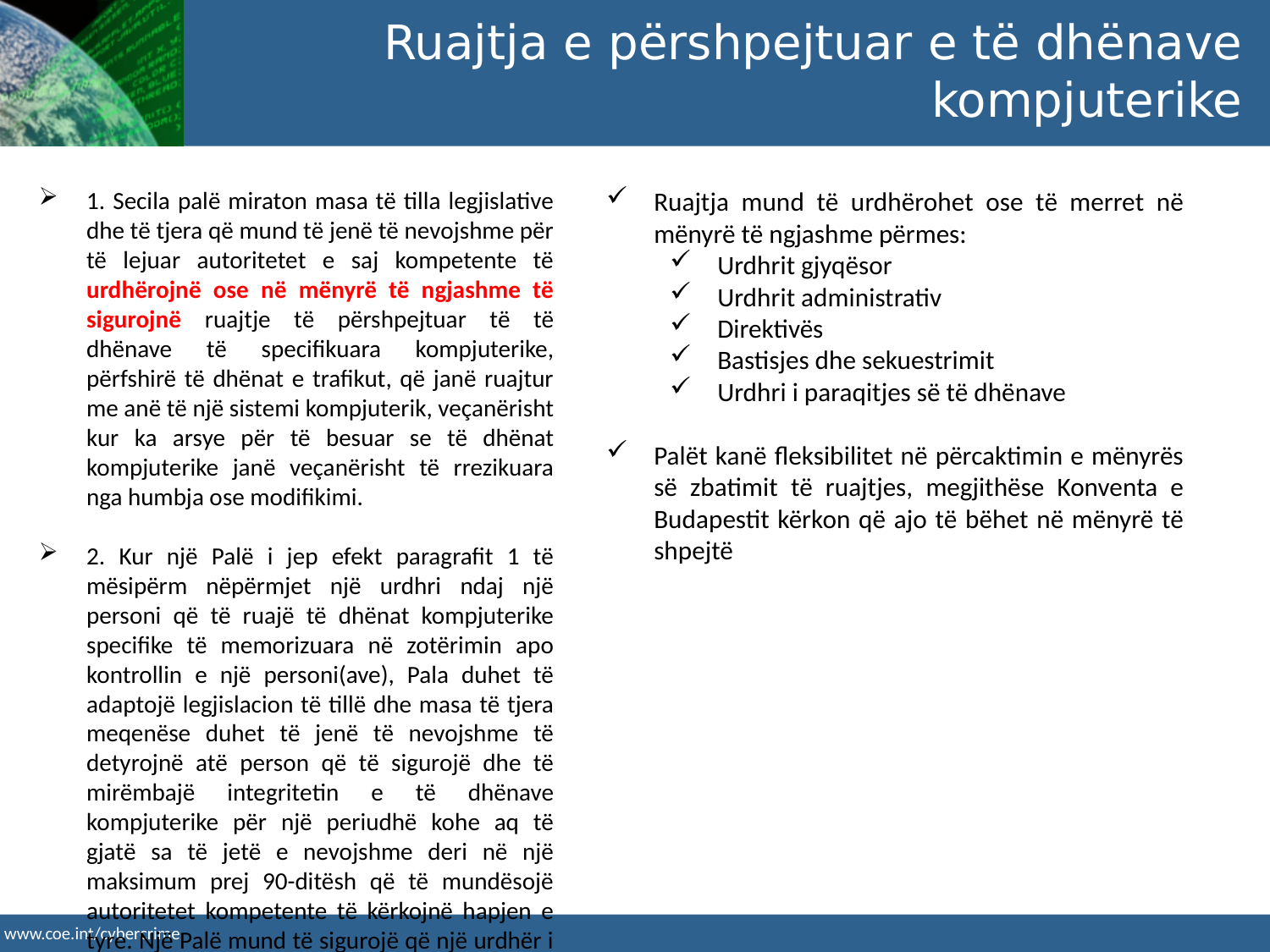

Ruajtja e përshpejtuar e të dhënave kompjuterike
1. Secila palë miraton masa të tilla legjislative dhe të tjera që mund të jenë të nevojshme për të lejuar autoritetet e saj kompetente të urdhërojnë ose në mënyrë të ngjashme të sigurojnë ruajtje të përshpejtuar të të dhënave të specifikuara kompjuterike, përfshirë të dhënat e trafikut, që janë ruajtur me anë të një sistemi kompjuterik, veçanërisht kur ka arsye për të besuar se të dhënat kompjuterike janë veçanërisht të rrezikuara nga humbja ose modifikimi.

2. Kur një Palë i jep efekt paragrafit 1 të mësipërm nëpërmjet një urdhri ndaj një personi që të ruajë të dhënat kompjuterike specifike të memorizuara në zotërimin apo kontrollin e një personi(ave), Pala duhet të adaptojë legjislacion të tillë dhe masa të tjera meqenëse duhet të jenë të nevojshme të detyrojnë atë person që të sigurojë dhe të mirëmbajë integritetin e të dhënave kompjuterike për një periudhë kohe aq të gjatë sa të jetë e nevojshme deri në një maksimum prej 90-ditësh që të mundësojë autoritetet kompetente të kërkojnë hapjen e tyre. Një Palë mund të sigurojë që një urdhër i tillë të rinovohet herë pas here.
Ruajtja mund të urdhërohet ose të merret në mënyrë të ngjashme përmes:
Urdhrit gjyqësor
Urdhrit administrativ
Direktivës
Bastisjes dhe sekuestrimit
Urdhri i paraqitjes së të dhënave

Palët kanë fleksibilitet në përcaktimin e mënyrës së zbatimit të ruajtjes, megjithëse Konventa e Budapestit kërkon që ajo të bëhet në mënyrë të shpejtë